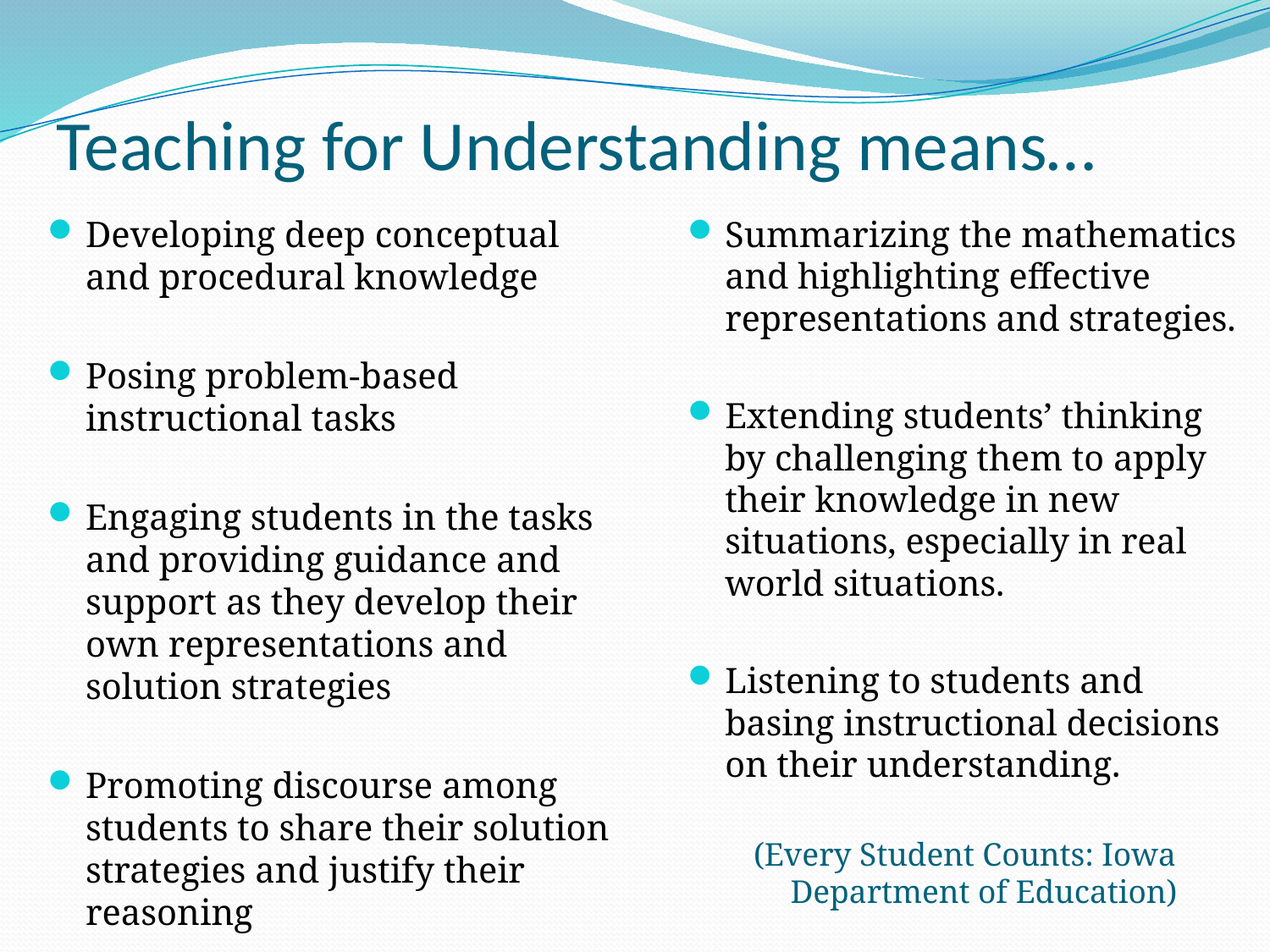

Teaching for Understanding means…
Developing deep conceptual and procedural knowledge

Posing problem-based instructional tasks

Engaging students in the tasks and providing guidance and support as they develop their own representations and solution strategies

Promoting discourse among students to share their solution strategies and justify their reasoning
Summarizing the mathematics and highlighting effective representations and strategies.

Extending students’ thinking by challenging them to apply their knowledge in new situations, especially in real world situations.

Listening to students and basing instructional decisions on their understanding.

(Every Student Counts: Iowa Department of Education)